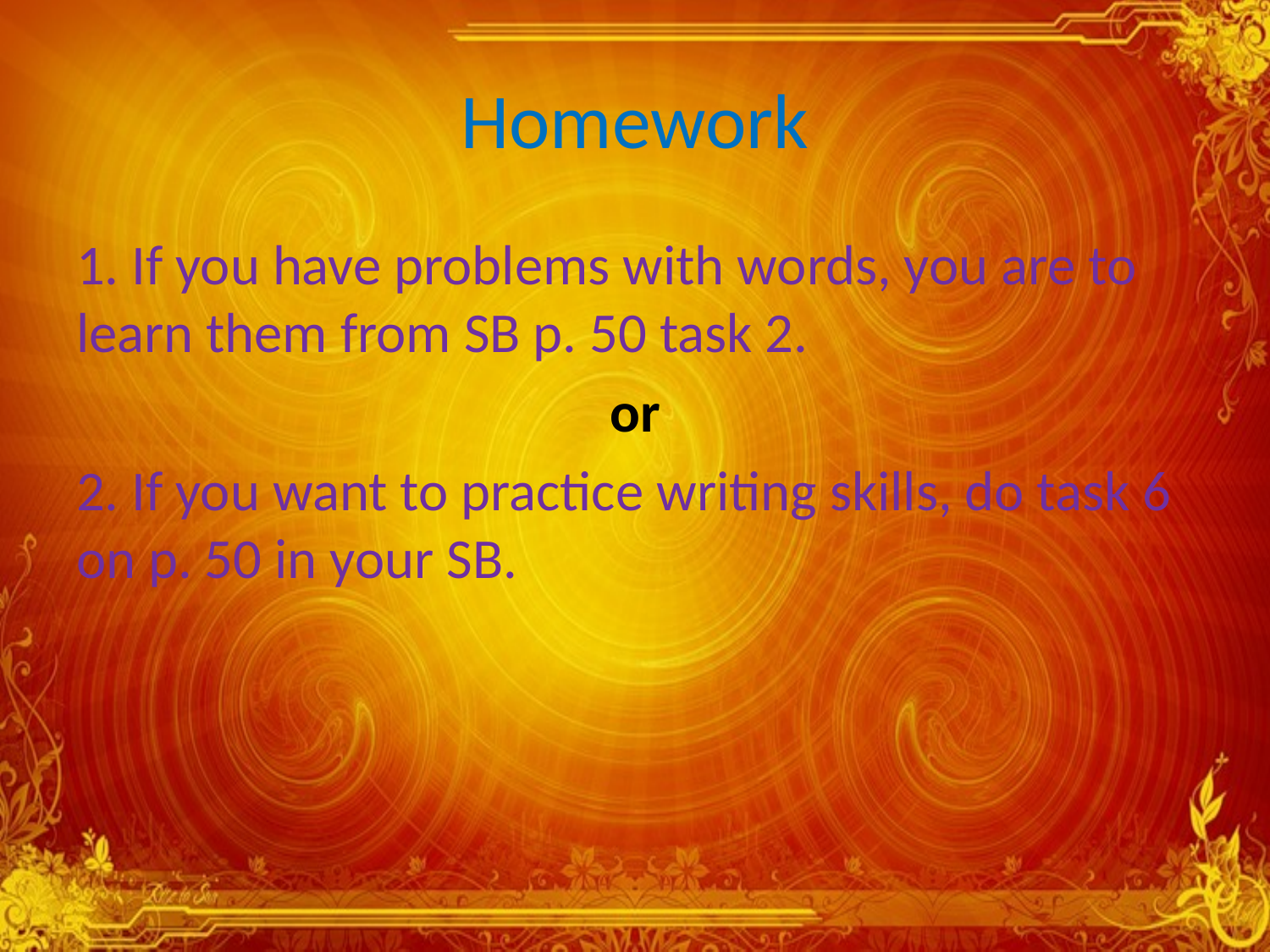

# Homework
1. If you have problems with words, you are to learn them from SB p. 50 task 2.
or
2. If you want to practice writing skills, do task 6 on p. 50 in your SB.